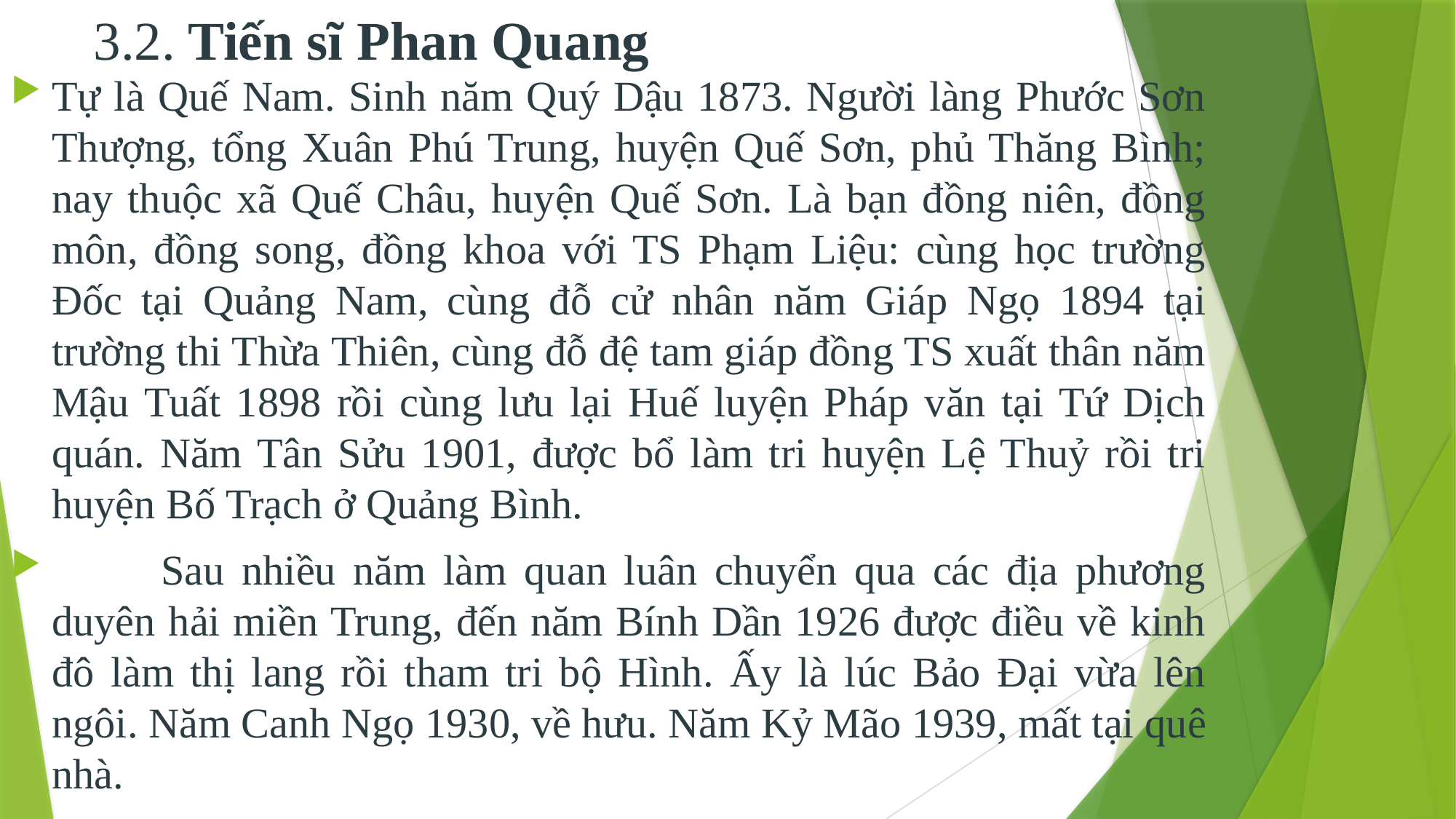

# 3.2. Tiến sĩ Phan Quang
Tự là Quế Nam. Sinh năm Quý Dậu 1873. Người làng Phước Sơn Thượng, tổng Xuân Phú Trung, huyện Quế Sơn, phủ Thăng Bình; nay thuộc xã Quế Châu, huyện Quế Sơn. Là bạn đồng niên, đồng môn, đồng song, đồng khoa với TS Phạm Liệu: cùng học trường Đốc tại Quảng Nam, cùng đỗ cử nhân năm Giáp Ngọ 1894 tại trường thi Thừa Thiên, cùng đỗ đệ tam giáp đồng TS xuất thân năm Mậu Tuất 1898 rồi cùng lưu lại Huế luyện Pháp văn tại Tứ Dịch quán. Năm Tân Sửu 1901, được bổ làm tri huyện Lệ Thuỷ rồi tri huyện Bố Trạch ở Quảng Bình.
	Sau nhiều năm làm quan luân chuyển qua các địa phương duyên hải miền Trung, đến năm Bính Dần 1926 được điều về kinh đô làm thị lang rồi tham tri bộ Hình. Ấy là lúc Bảo Đại vừa lên ngôi. Năm Canh Ngọ 1930, về hưu. Năm Kỷ Mão 1939, mất tại quê nhà.